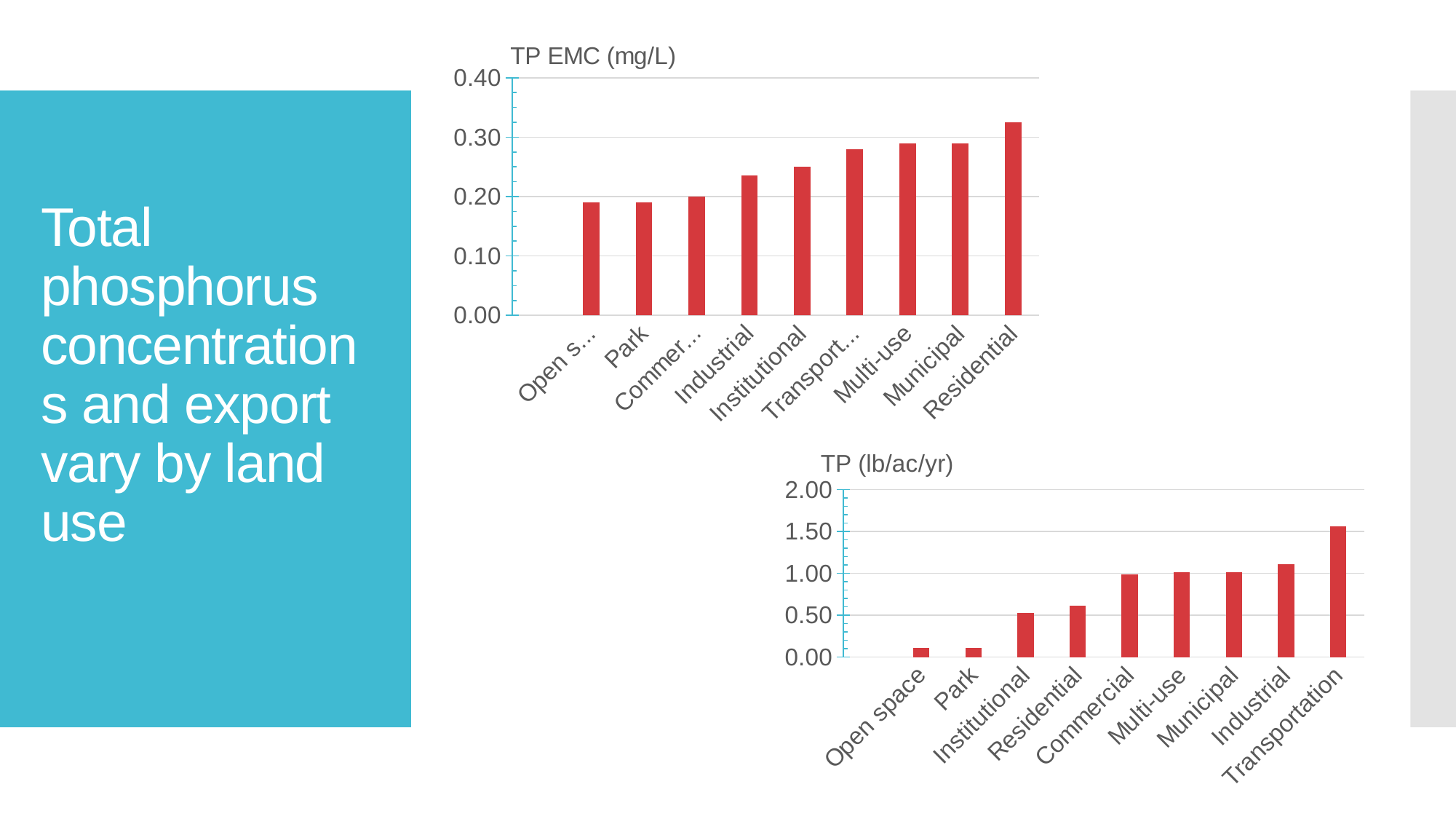

### Chart: TP EMC (mg/L)

| Category | Phosphorus EMC (mg/L) |
|---|---|
|  | None |
| Open space | 0.19 |
| Park | 0.19 |
| Commercial | 0.2 |
| Industrial | 0.235 |
| Institutional | 0.25 |
| Transportation | 0.28 |
| Multi-use | 0.29 |
| Municipal | 0.29 |
| Residential | 0.325 |
# Total phosphorus concentrations and export vary by land use

### Chart: TP (lb/ac/yr)

| Category | Annual export (lb/ac) |
|---|---|
|  | None |
| Open space | 0.10575476000000002 |
| Park | 0.10575476000000002 |
| Institutional | 0.52181625 |
| Residential | 0.6105250125 |
| Commercial | 0.9879721 |
| Multi-use | 1.00884475 |
| Municipal | 1.00884475 |
| Industrial | 1.11181649 |
| Transportation | 1.5584912000000002 |